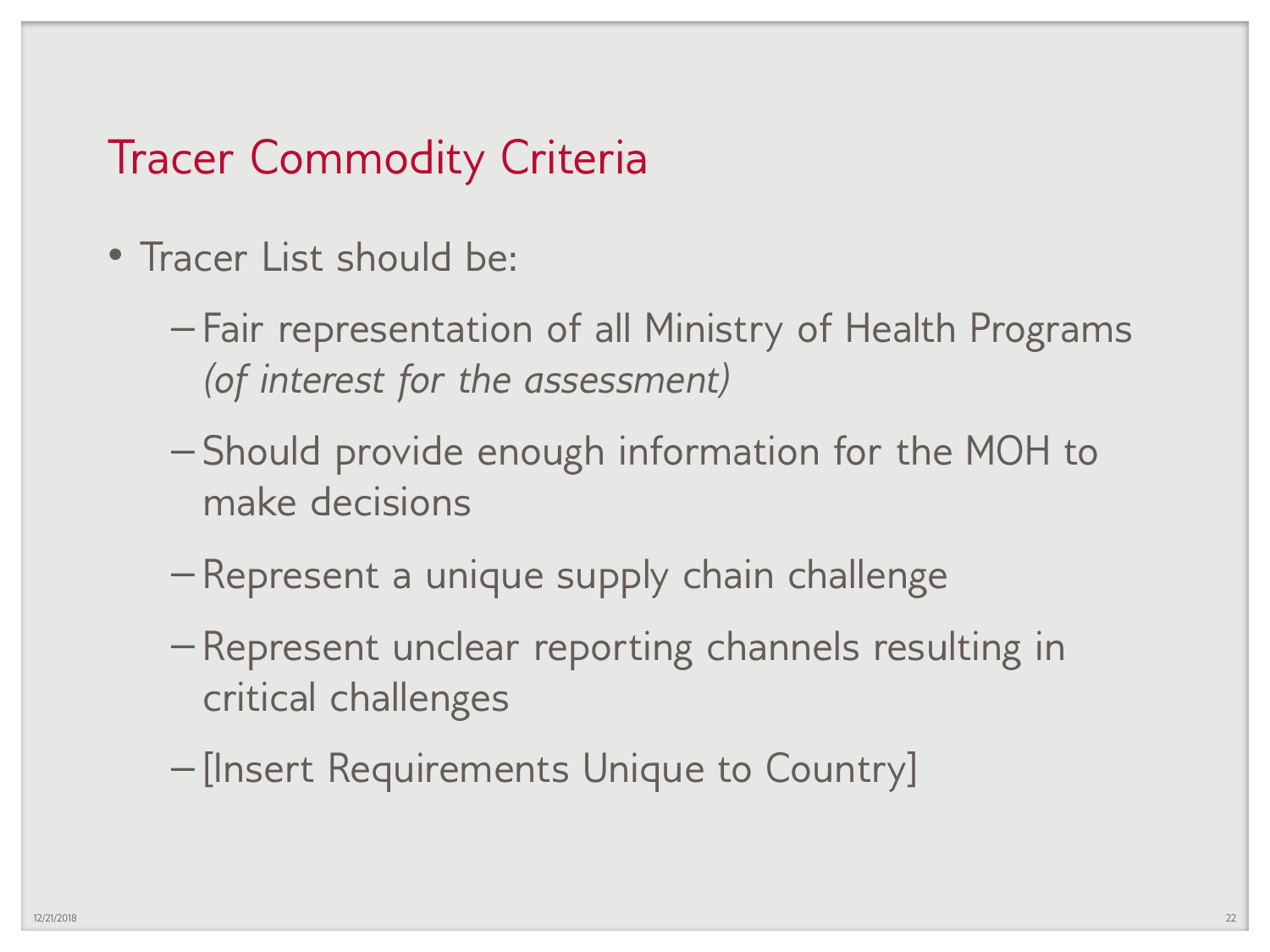

# Tracer Commodity Criteria
Tracer List should be:
Fair representation of all Ministry of Health Programs (of interest for the assessment)
Should provide enough information for the MOH to make decisions
Represent a unique supply chain challenge
Represent unclear reporting channels resulting in critical challenges
[Insert Requirements Unique to Country]

12/21/2018
22